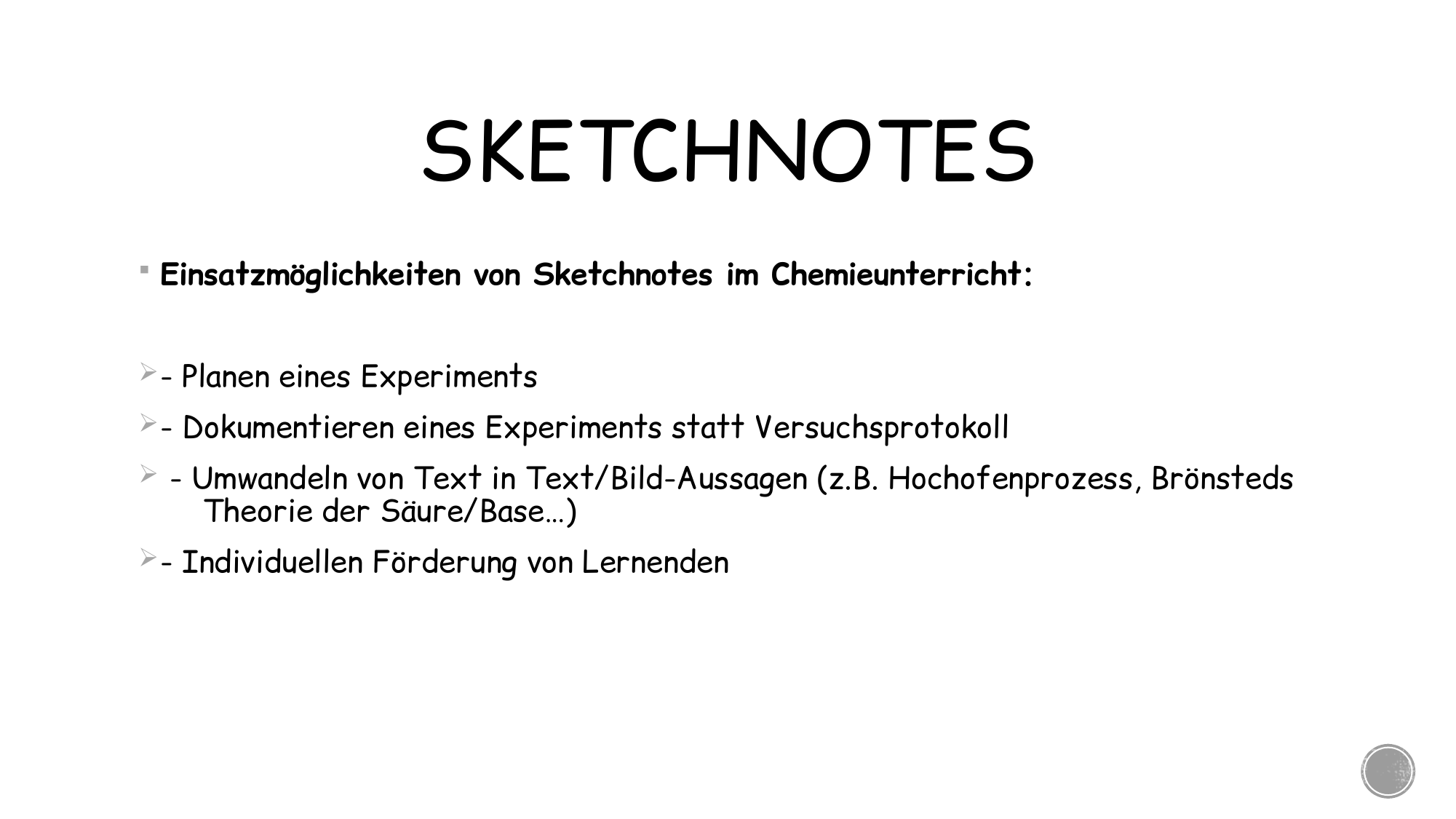

# Sketchnotes
Einsatzmöglichkeiten von Sketchnotes im Chemieunterricht:

- Planen eines Experiments
- Dokumentieren eines Experiments statt Versuchsprotokoll
 - Umwandeln von Text in Text/Bild-Aussagen (z.B. Hochofenprozess, Brönsteds 		Theorie der Säure/Base…)
- Individuellen Förderung von Lernenden